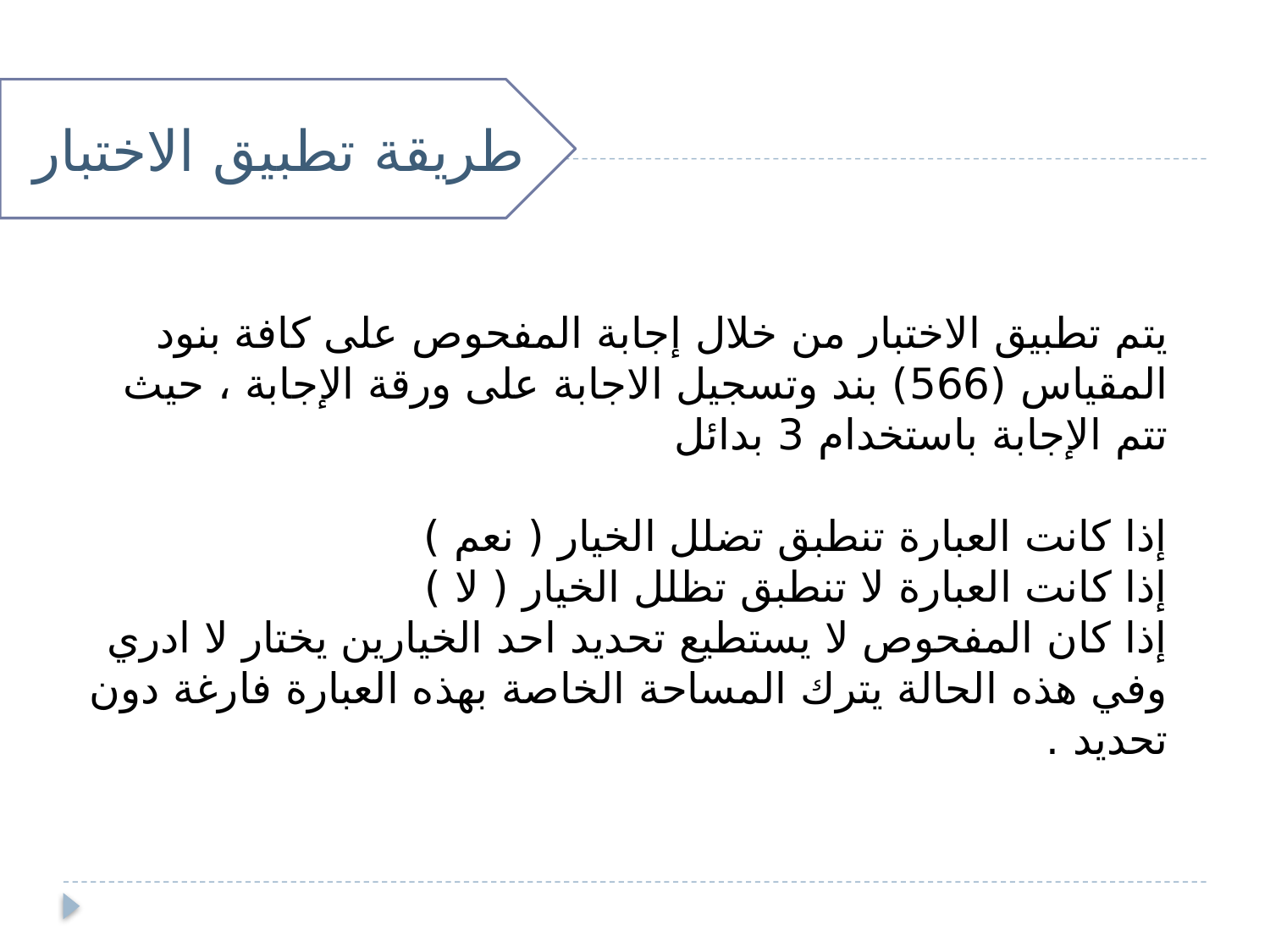

طريقة تطبيق الاختبار

يتم تطبيق الاختبار من خلال إجابة المفحوص على كافة بنود المقياس (566) بند وتسجيل الاجابة على ورقة الإجابة ، حيث تتم الإجابة باستخدام 3 بدائل

إذا كانت العبارة تنطبق تضلل الخيار ( نعم )
إذا كانت العبارة لا تنطبق تظلل الخيار ( لا )
إذا كان المفحوص لا يستطيع تحديد احد الخيارين يختار لا ادري وفي هذه الحالة يترك المساحة الخاصة بهذه العبارة فارغة دون تحديد .